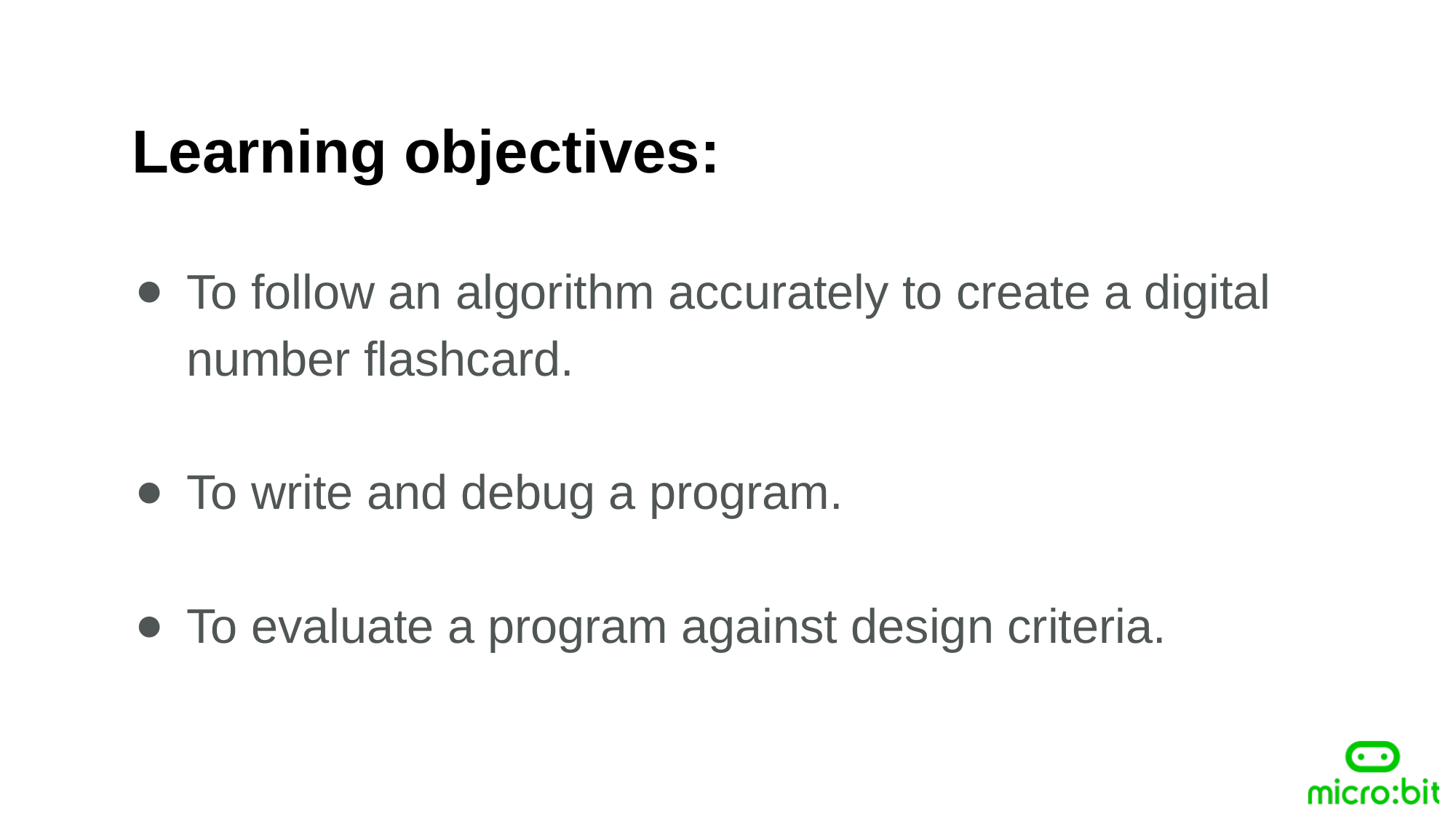

Learning objectives:

To follow an algorithm accurately to create a digital number flashcard.

To write and debug a program.

To evaluate a program against design criteria.